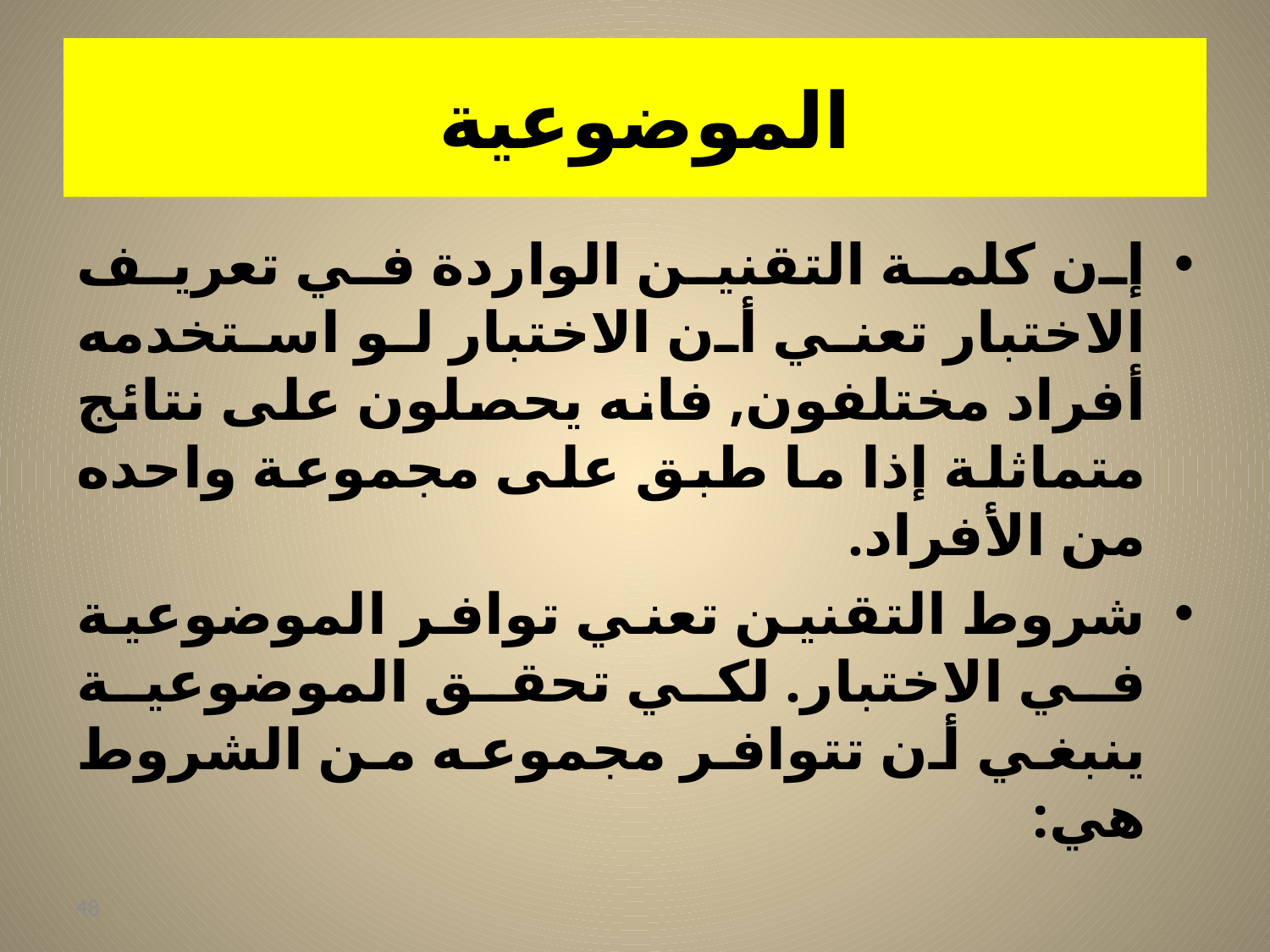

# الموضوعية
إن كلمة التقنين الواردة في تعريف الاختبار تعني أن الاختبار لو استخدمه أفراد مختلفون, فانه يحصلون على نتائج متماثلة إذا ما طبق على مجموعة واحده من الأفراد.
شروط التقنين تعني توافر الموضوعية في الاختبار. لكي تحقق الموضوعية ينبغي أن تتوافر مجموعه من الشروط هي:
48